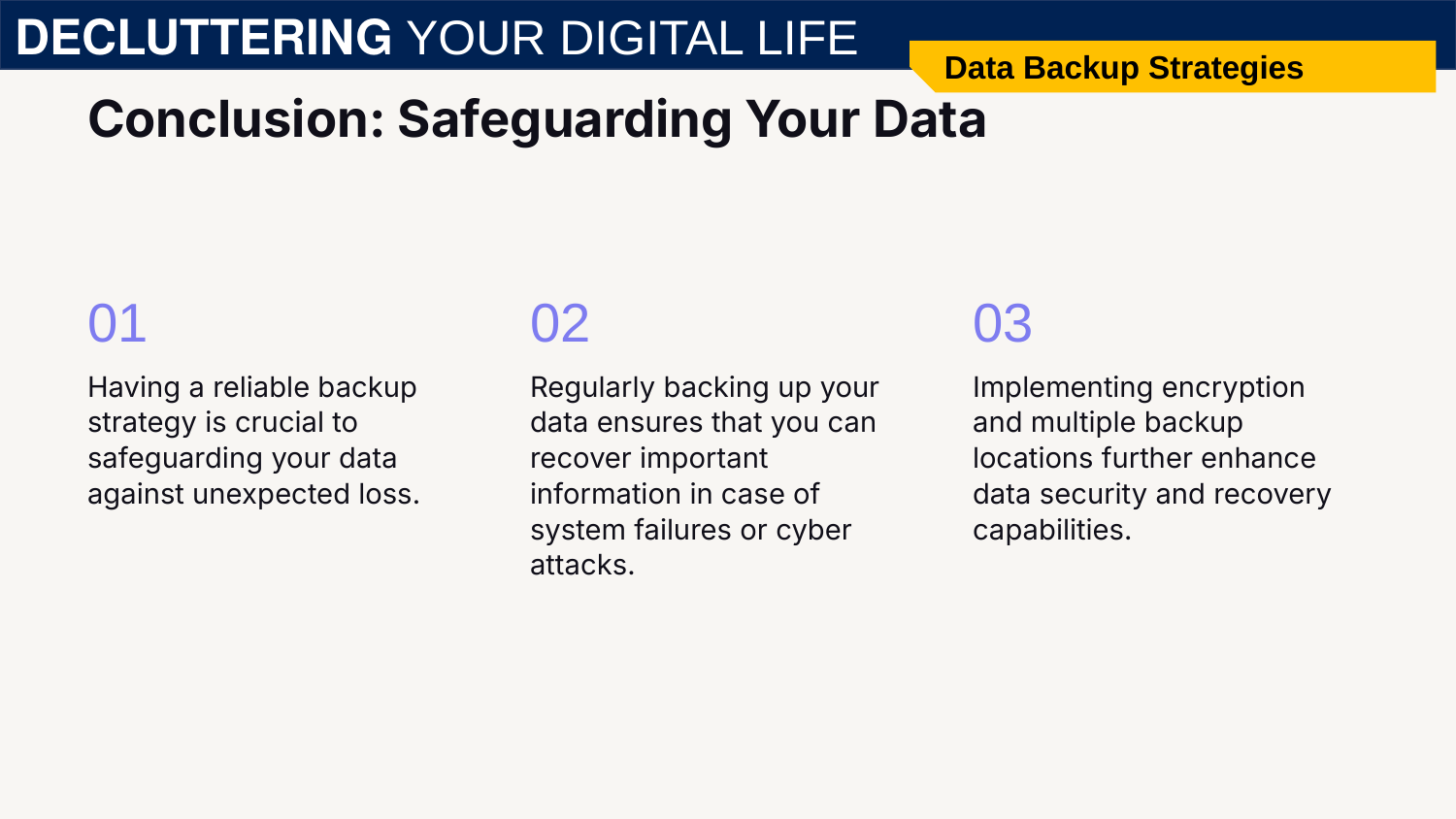

DECLUTTERING YOUR DIGITAL LIFE
Data Backup Strategies

# Conclusion: Safeguarding Your Data
01
02
03
Having a reliable backup strategy is crucial to safeguarding your data against unexpected loss.
Regularly backing up your data ensures that you can recover important information in case of system failures or cyber attacks.
Implementing encryption and multiple backup locations further enhance data security and recovery capabilities.